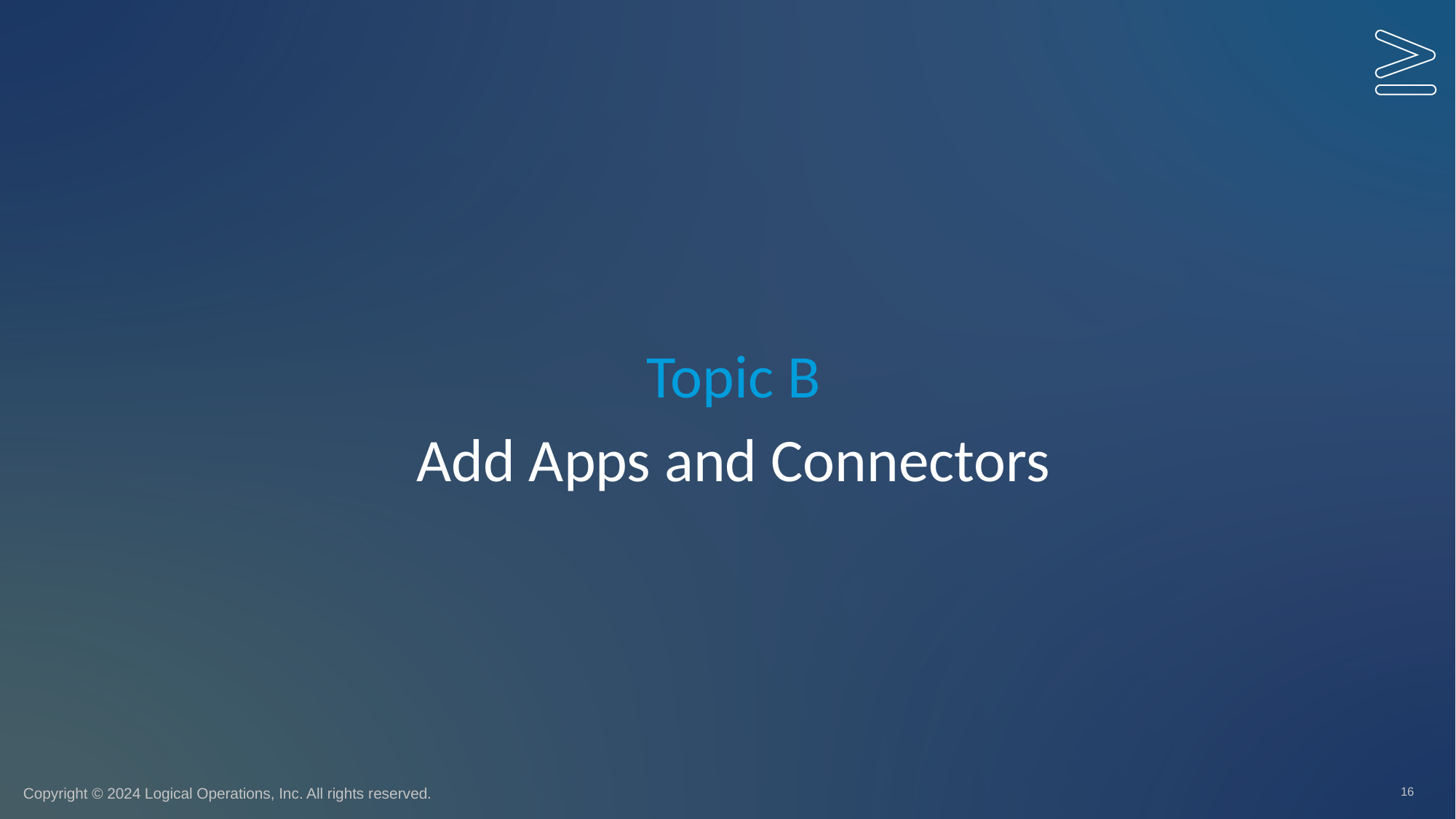

Topic B
# Add Apps and Connectors
16